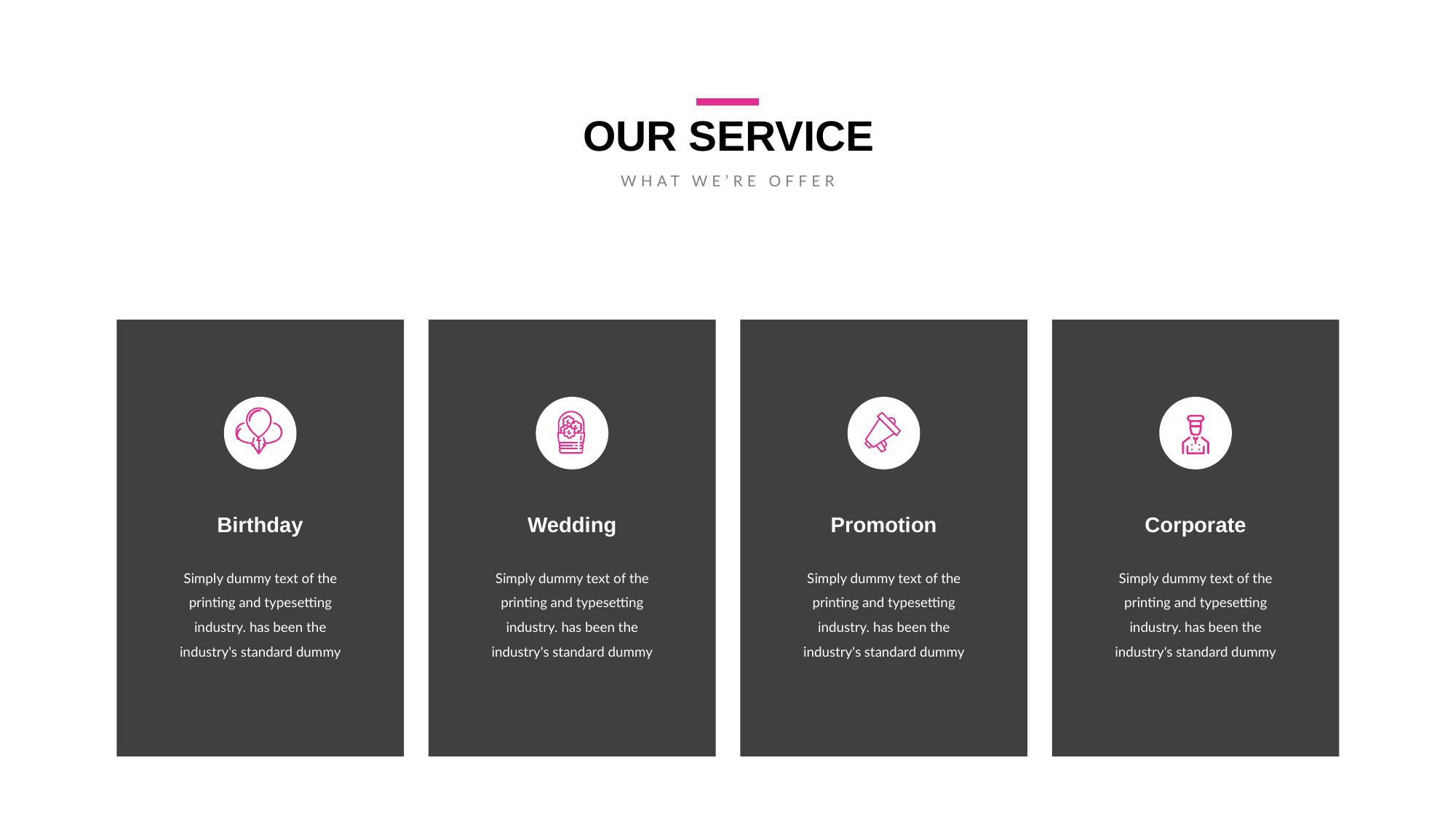

OUR SERVICE
WHAT WE’RE OFFER

Birthday
Wedding
Promotion
Corporate
Simply dummy text of the printing and typesetting industry. has been the industry's standard dummy
Simply dummy text of the printing and typesetting industry. has been the industry's standard dummy
Simply dummy text of the printing and typesetting industry. has been the industry's standard dummy
Simply dummy text of the printing and typesetting industry. has been the industry's standard dummy